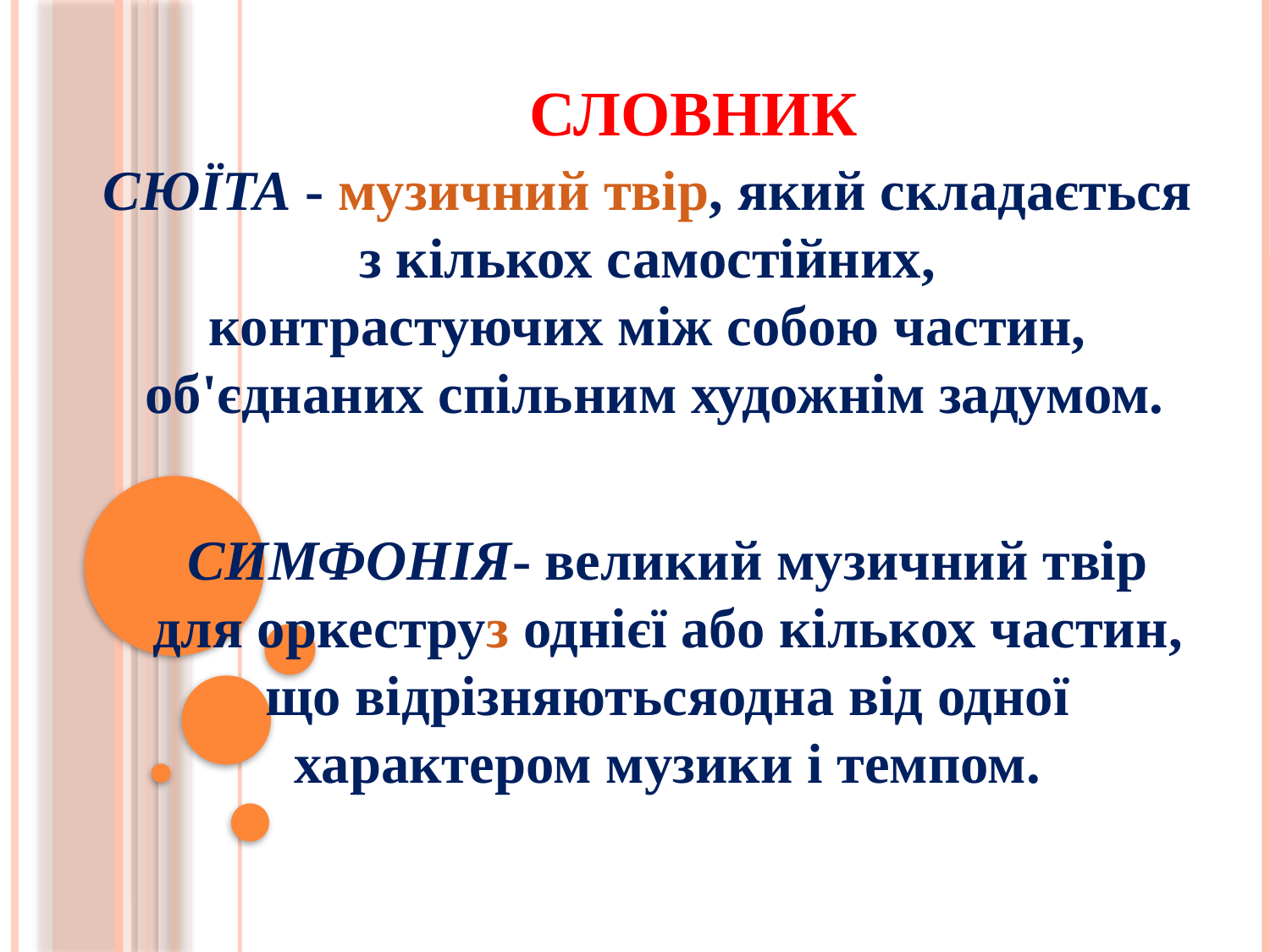

СЛОВНИК
СЮЇТА - музичний твір, який складається
з кількох самостійних,
контрастуючих між собою частин,
об'єднаних спільним художнім задумом.
СИМФОНІЯ- великий музичний твір
для оркеструз однієї або кількох частин,
що відрізняютьсяодна від одної
характером музики і темпом.